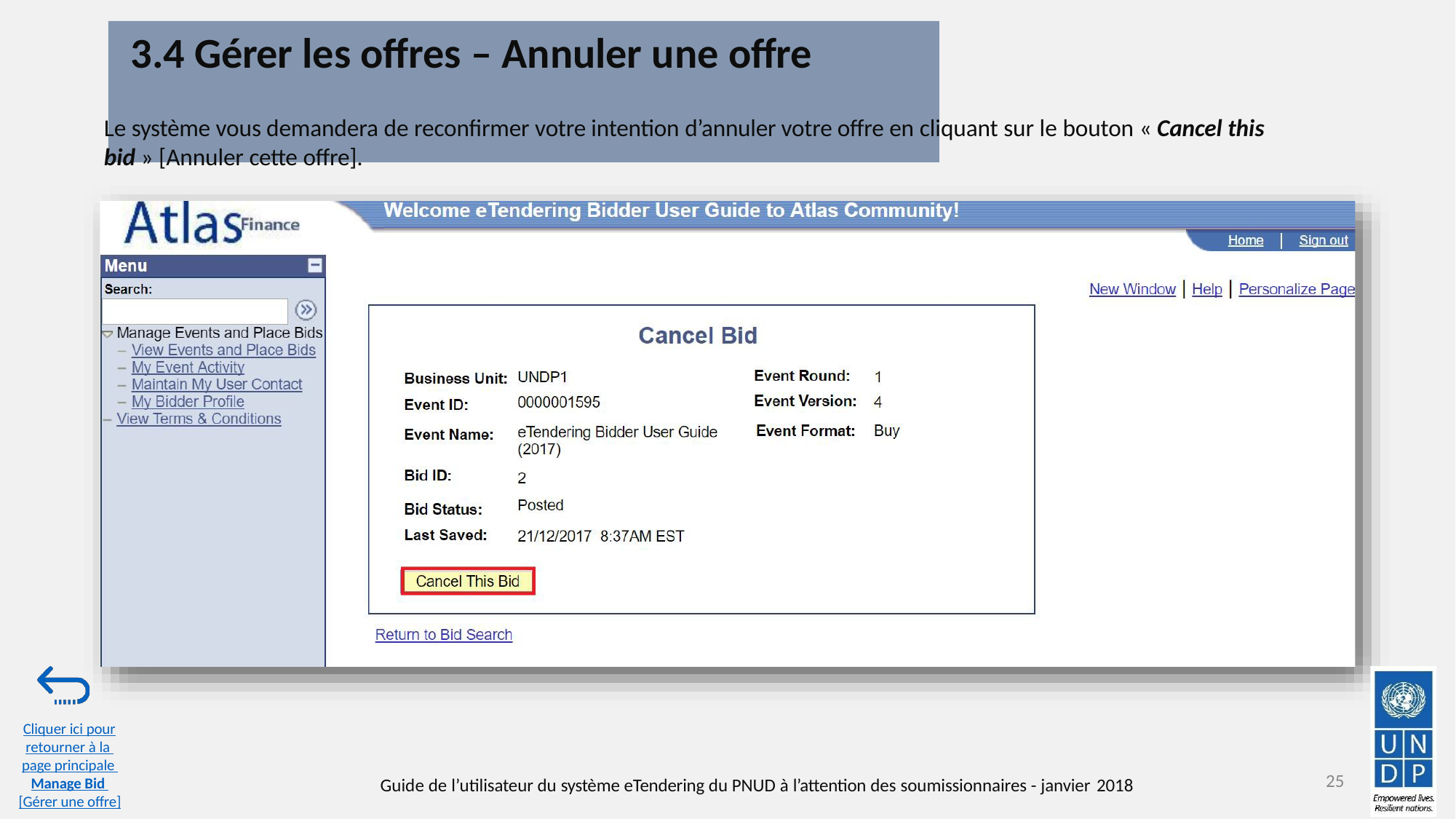

# 3.4 Gérer les offres – Annuler une offre
Le système vous demandera de reconfirmer votre intention d’annuler votre offre en cliquant sur le bouton « Cancel this  bid » [Annuler cette offre].

Cliquer ici pour
retourner à la  page principale  Manage Bid  [Gérer une offre]
25
Guide de l’utilisateur du système eTendering du PNUD à l’attention des soumissionnaires - janvier 2018